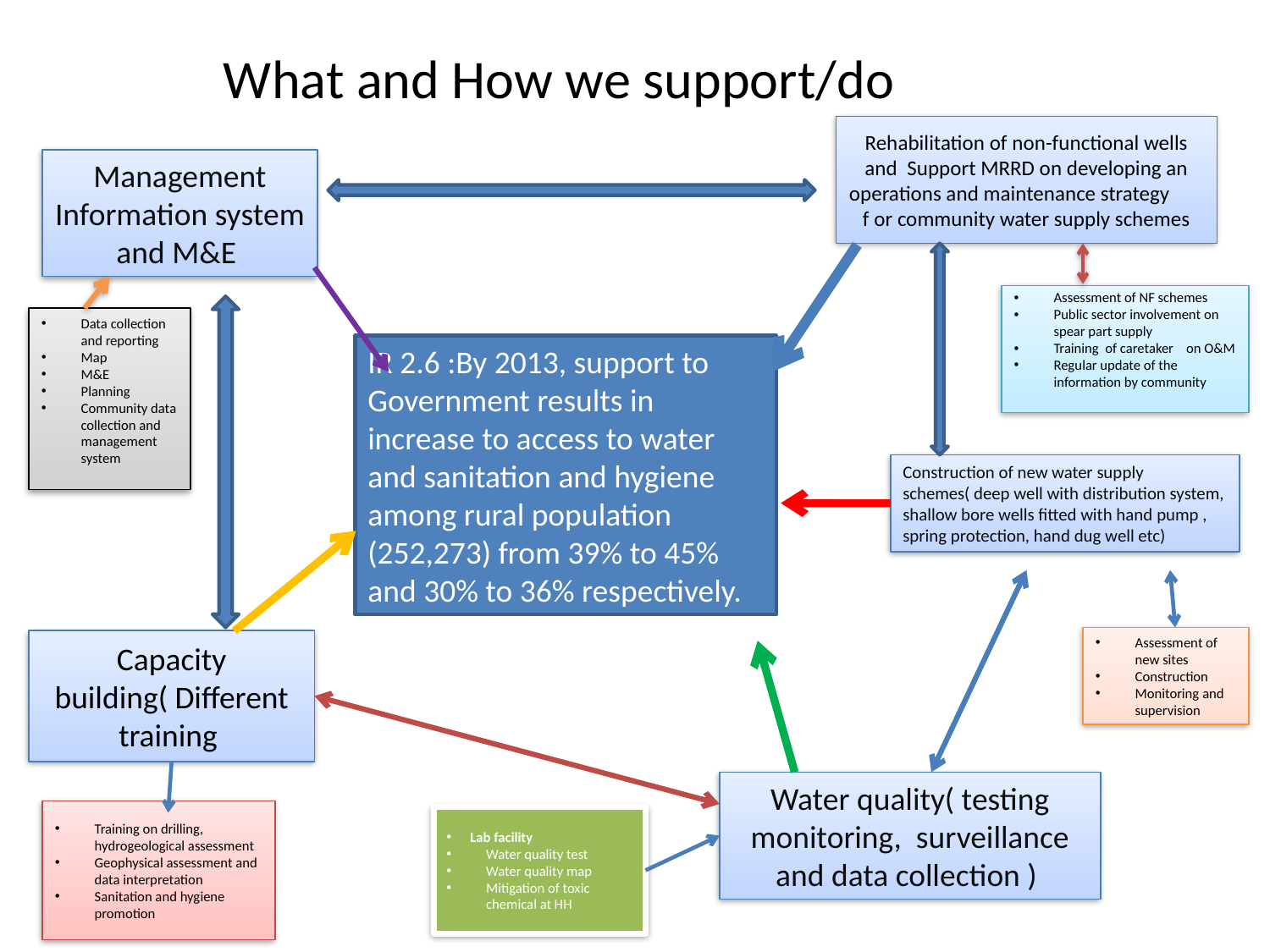

What and How we support/do
Rehabilitation of non-functional wells and  Support MRRD on developing an operations and maintenance strategy        f or community water supply schemes
Management Information system and M&E

Assessment of NF schemes
Public sector involvement on spear part supply
Training  of caretaker    on O&M
Regular update of the information by community

Data collection and reporting
Map
M&E
Planning
Community data collection and management system

IR 2.6 :By 2013, support to Government results in increase to access to water and sanitation and hygiene among rural population (252,273) from 39% to 45% and 30% to 36% respectively.
Construction of new water supply schemes( deep well with distribution system, shallow bore wells fitted with hand pump , spring protection, hand dug well etc)
Assessment of new sites
Construction
Monitoring and supervision
Capacity building( Different training
Water quality( testing monitoring,  surveillance and data collection )
Training on drilling, hydrogeological assessment
Geophysical assessment and data interpretation
Sanitation and hygiene  promotion
Lab facility
Water quality test
Water quality map
Mitigation of toxic chemical at HH